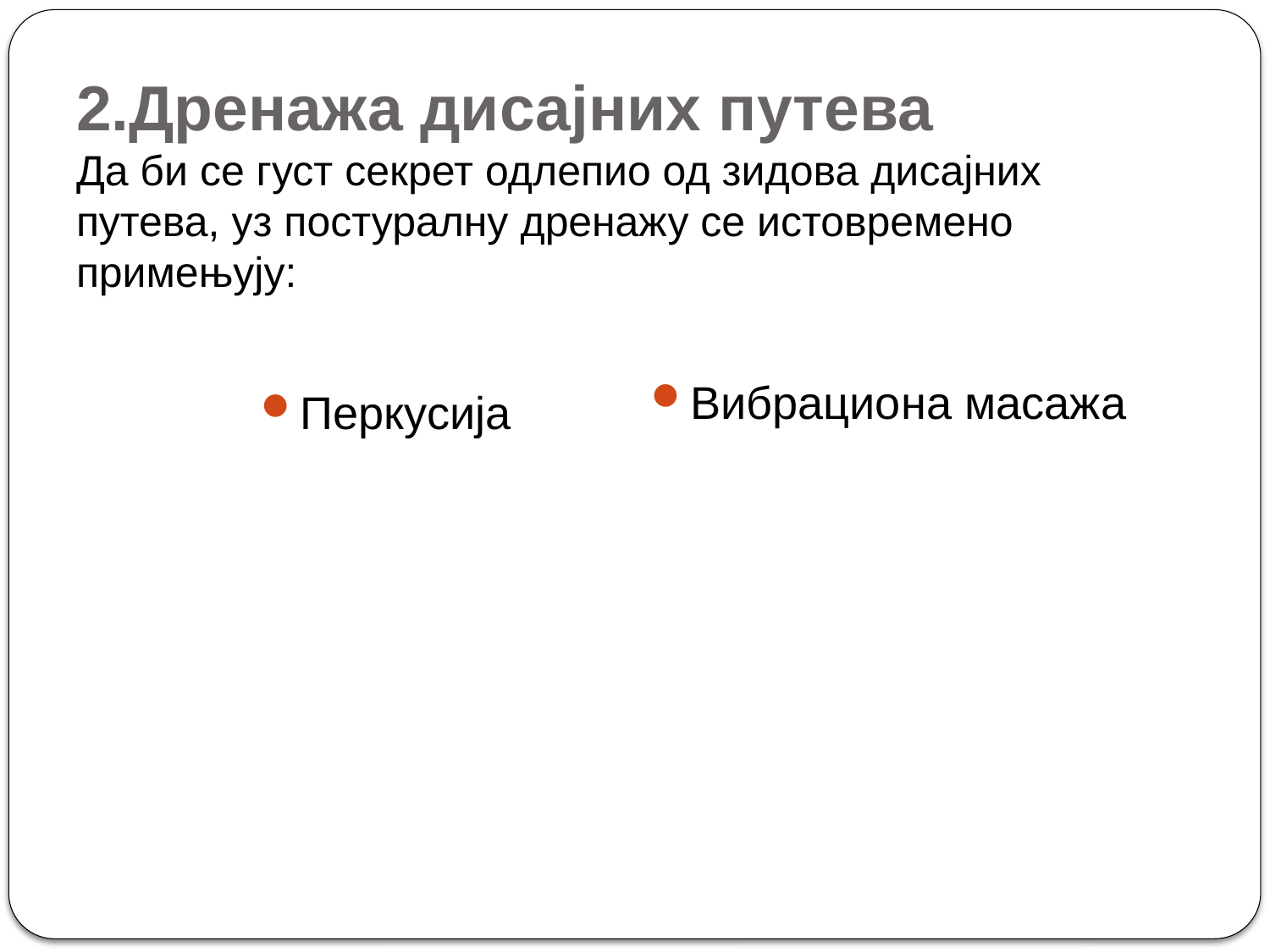

# 2.Дренажа дисајних путева
Да би се густ секрет одлепио од зидова дисајних путева, уз постуралну дренажу се истовремено примењују:

Вибрациона масажа

Перкусија
69